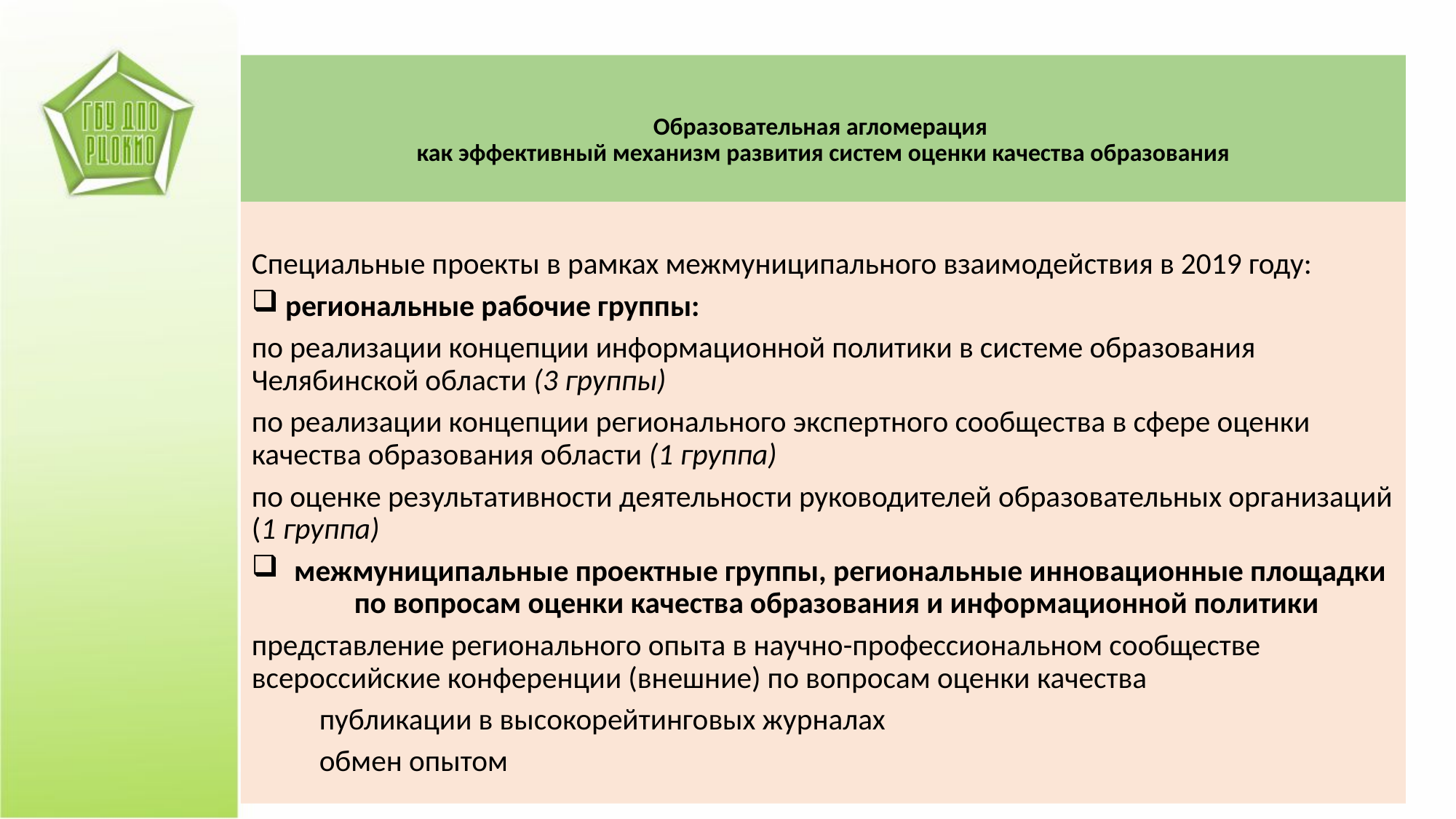

# Образовательная агломерация как эффективный механизм развития систем оценки качества образования

Специальные проекты в рамках межмуниципального взаимодействия в 2019 году:
 региональные рабочие группы:
по реализации концепции информационной политики в системе образования Челябинской области (3 группы)
по реализации концепции регионального экспертного сообщества в сфере оценки качества образования области (1 группа)
по оценке результативности деятельности руководителей образовательных организаций (1 группа)
 межмуниципальные проектные группы, региональные инновационные площадки по вопросам оценки качества образования и информационной политики
представление регионального опыта в научно-профессиональном сообществе 	всероссийские конференции (внешние) по вопросам оценки качества
	публикации в высокорейтинговых журналах
 	обмен опытом